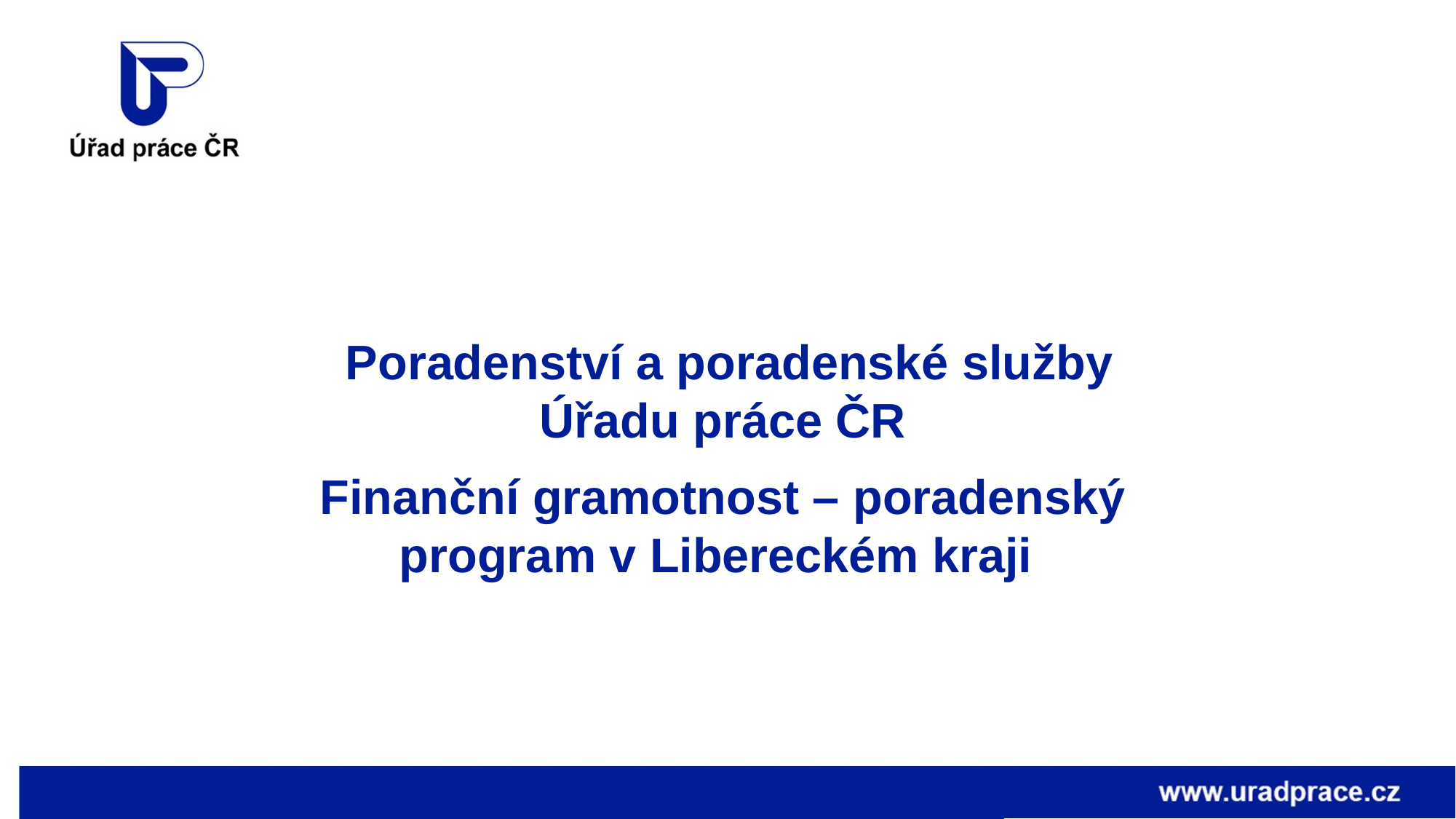

Poradenství a poradenské služby Úřadu práce ČR
Finanční gramotnost – poradenský program v Libereckém kraji